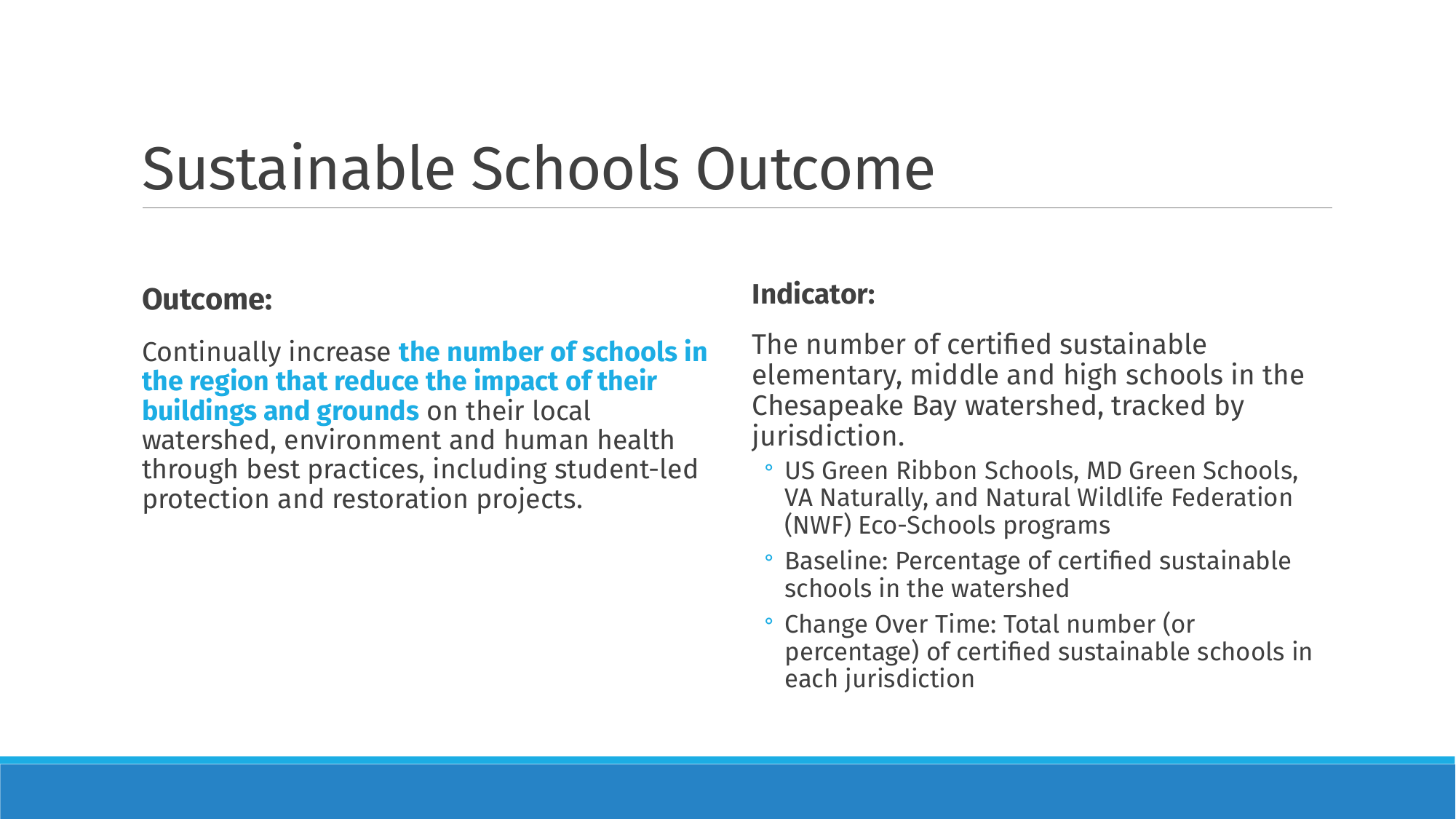

# Sustainable Schools Outcome

Outcome:
Continually increase the number of schools in the region that reduce the impact of their buildings and grounds on their local watershed, environment and human health through best practices, including student-led protection and restoration projects.

Indicator:
The number of certified sustainable elementary, middle and high schools in the Chesapeake Bay watershed, tracked by jurisdiction.
US Green Ribbon Schools, MD Green Schools, VA Naturally, and Natural Wildlife Federation (NWF) Eco-Schools programs
Baseline: Percentage of certified sustainable schools in the watershed
Change Over Time: Total number (or percentage) of certified sustainable schools in each jurisdiction